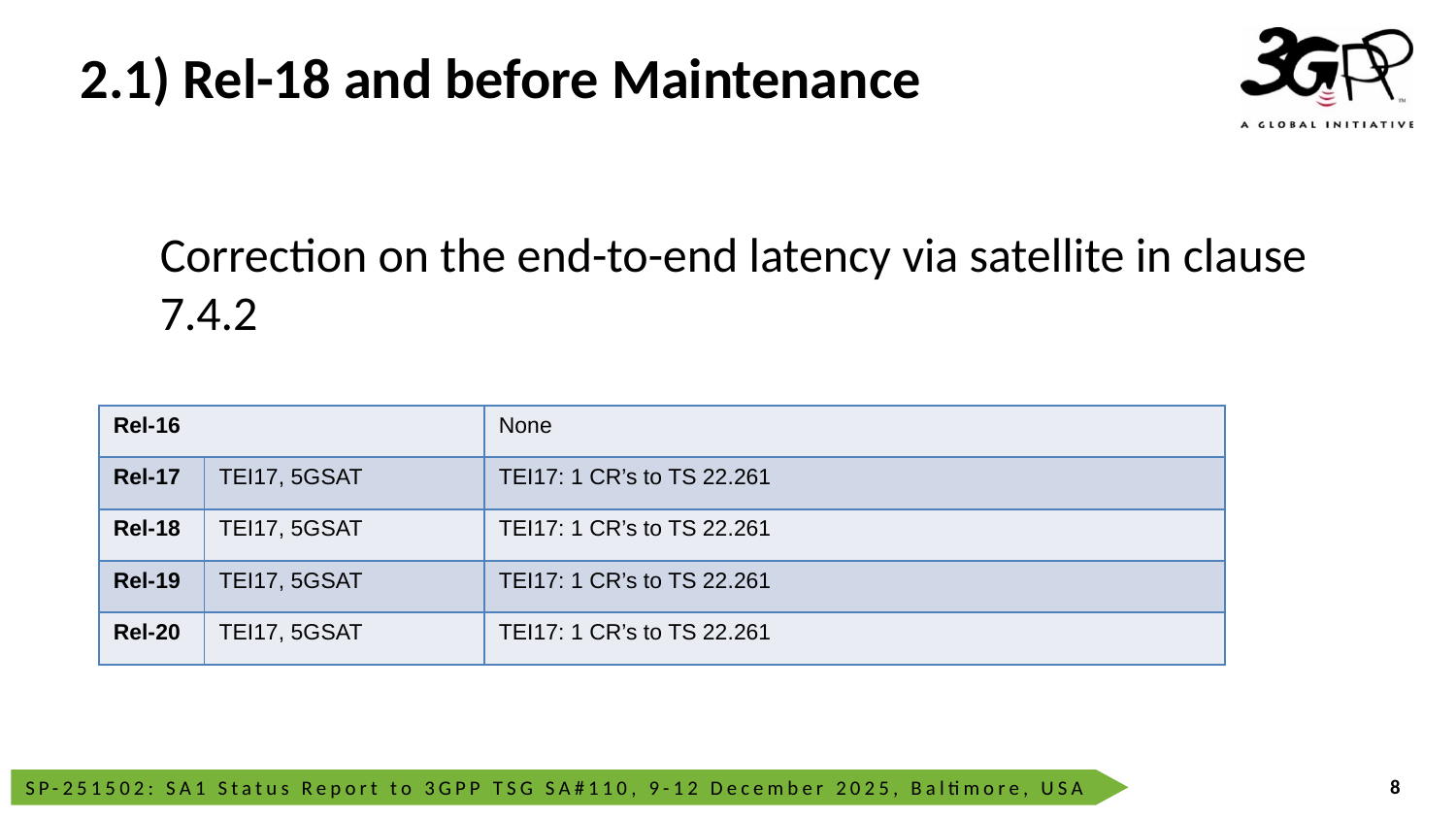

# 2.1) Rel-18 and before Maintenance
Correction on the end-to-end latency via satellite in clause 7.4.2
| Rel-16 |  | None |
| --- | --- | --- |
| Rel-17 | TEI17, 5GSAT | TEI17: 1 CR’s to TS 22.261 |
| Rel-18 | TEI17, 5GSAT | TEI17: 1 CR’s to TS 22.261 |
| Rel-19 | TEI17, 5GSAT | TEI17: 1 CR’s to TS 22.261 |
| Rel-20 | TEI17, 5GSAT | TEI17: 1 CR’s to TS 22.261 |